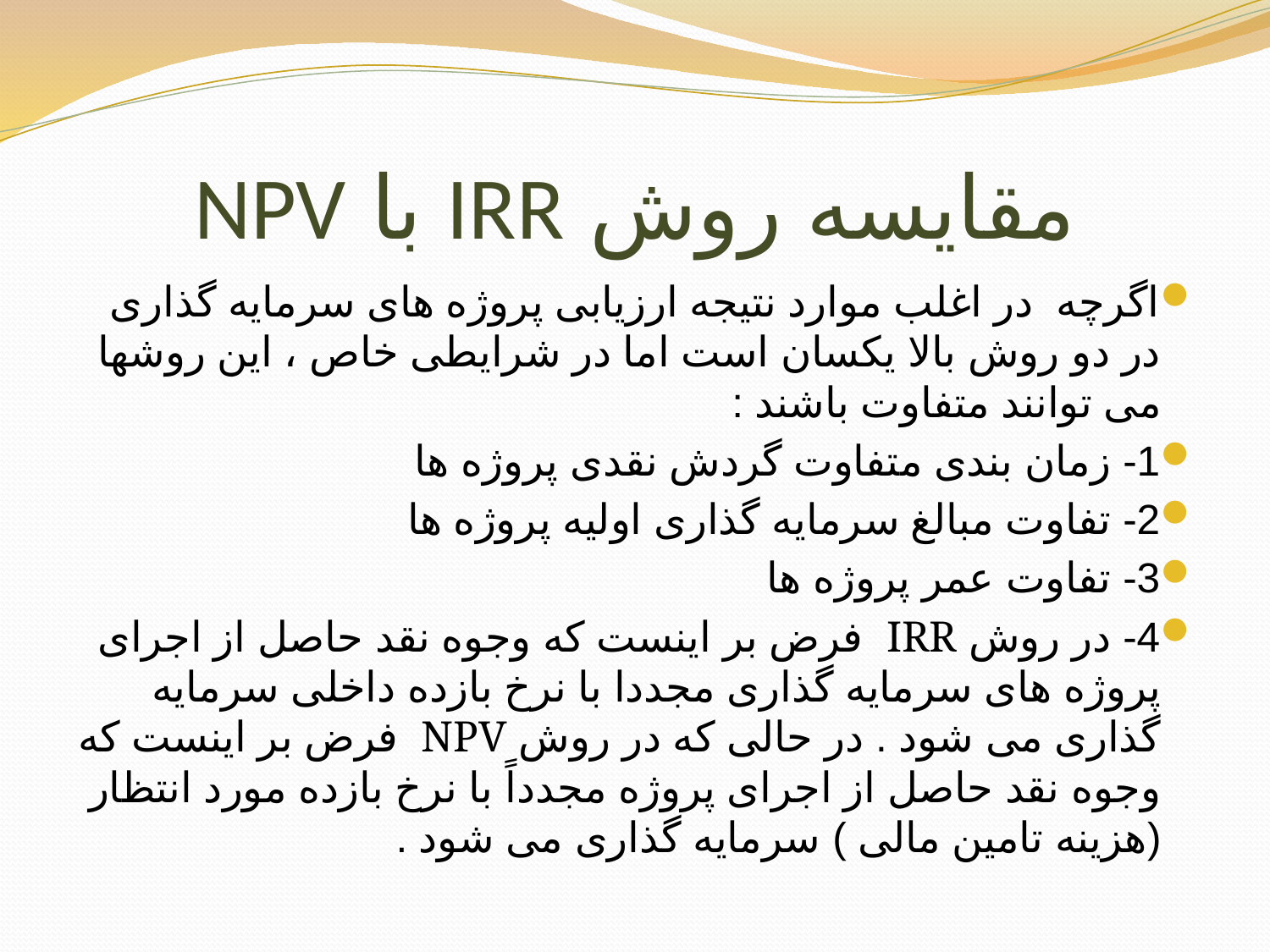

# مقايسه روش IRR با NPV
اگرچه  در اغلب موارد نتیجه ارزیابی پروژه های سرمایه گذاری در دو روش بالا یکسان است اما در شرایطی خاص ، این روشها می توانند متفاوت باشند :
1- زمان بندی متفاوت گردش نقدی پروژه ها
2- تفاوت مبالغ سرمایه گذاری اولیه پروژه ها
3- تفاوت عمر پروژه ها
4- در روش IRR  فرض بر اینست که وجوه نقد حاصل از اجرای پروژه های سرمایه گذاری مجددا با نرخ بازده داخلی سرمایه گذاری می شود . در حالی که در روش NPV  فرض بر اینست که وجوه نقد حاصل از اجرای پروژه مجدداً با نرخ بازده مورد انتظار (هزینه تامین مالی ) سرمایه گذاری می شود .